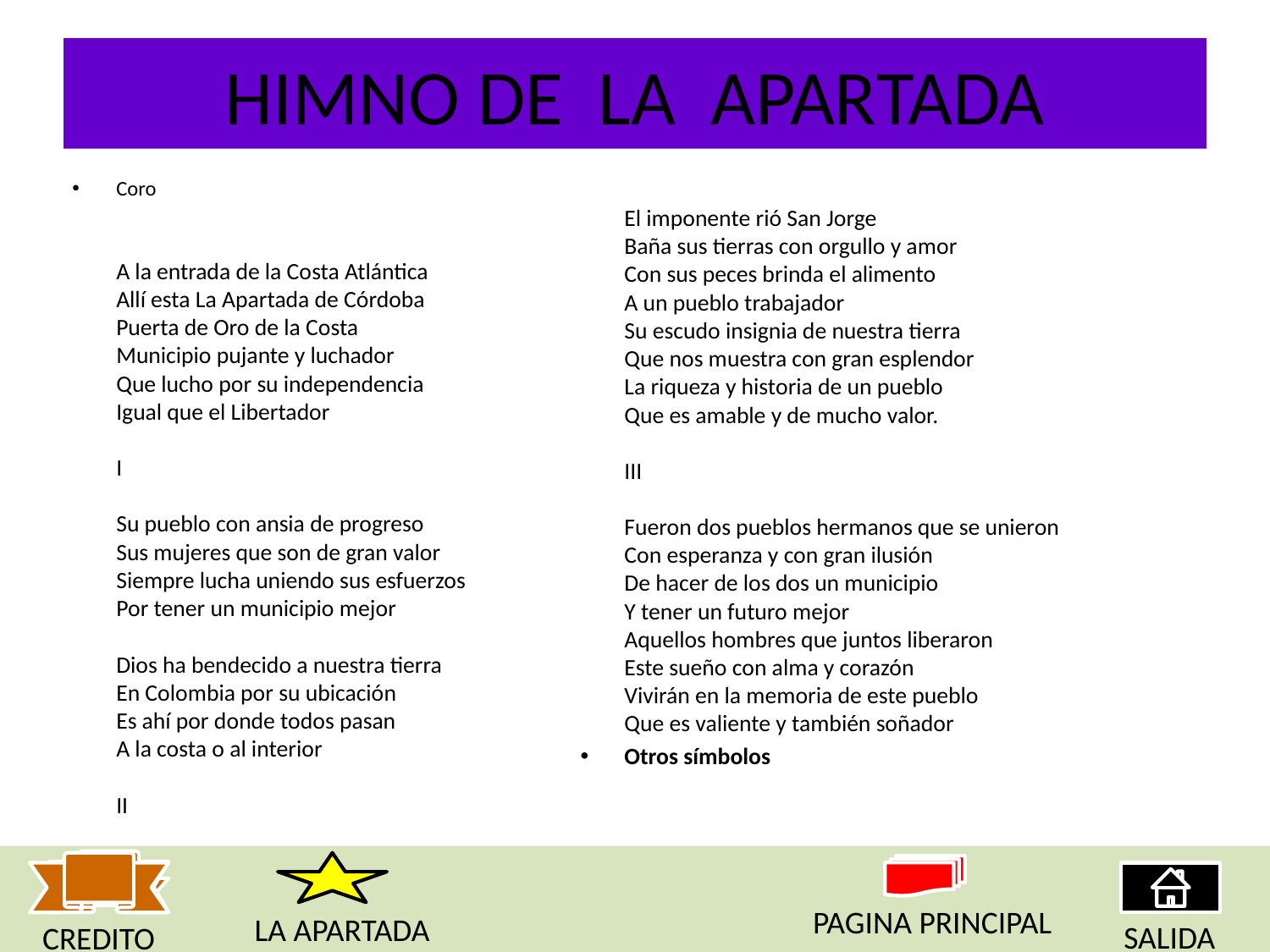

# HIMNO DE  LA  APARTADA
Coro
A la entrada de la Costa Atlántica
Allí esta La Apartada de Córdoba
Puerta de Oro de la Costa
Municipio pujante y luchador
Que lucho por su independencia
Igual que el Libertador
I
Su pueblo con ansia de progreso
Sus mujeres que son de gran valor
Siempre lucha uniendo sus esfuerzos
Por tener un municipio mejor
Dios ha bendecido a nuestra tierra
En Colombia por su ubicación
Es ahí por donde todos pasan
A la costa o al interior
II
El imponente rió San Jorge
Baña sus tierras con orgullo y amor
Con sus peces brinda el alimento
A un pueblo trabajador
Su escudo insignia de nuestra tierra
Que nos muestra con gran esplendor
La riqueza y historia de un pueblo
Que es amable y de mucho valor.
III
Fueron dos pueblos hermanos que se unieron
Con esperanza y con gran ilusión
De hacer de los dos un municipio
Y tener un futuro mejor
Aquellos hombres que juntos liberaron
Este sueño con alma y corazón
Vivirán en la memoria de este pueblo
Que es valiente y también soñador
Otros símbolos

PAGINA PRINCIPAL
LA APARTADA
SALIDA
CREDITO